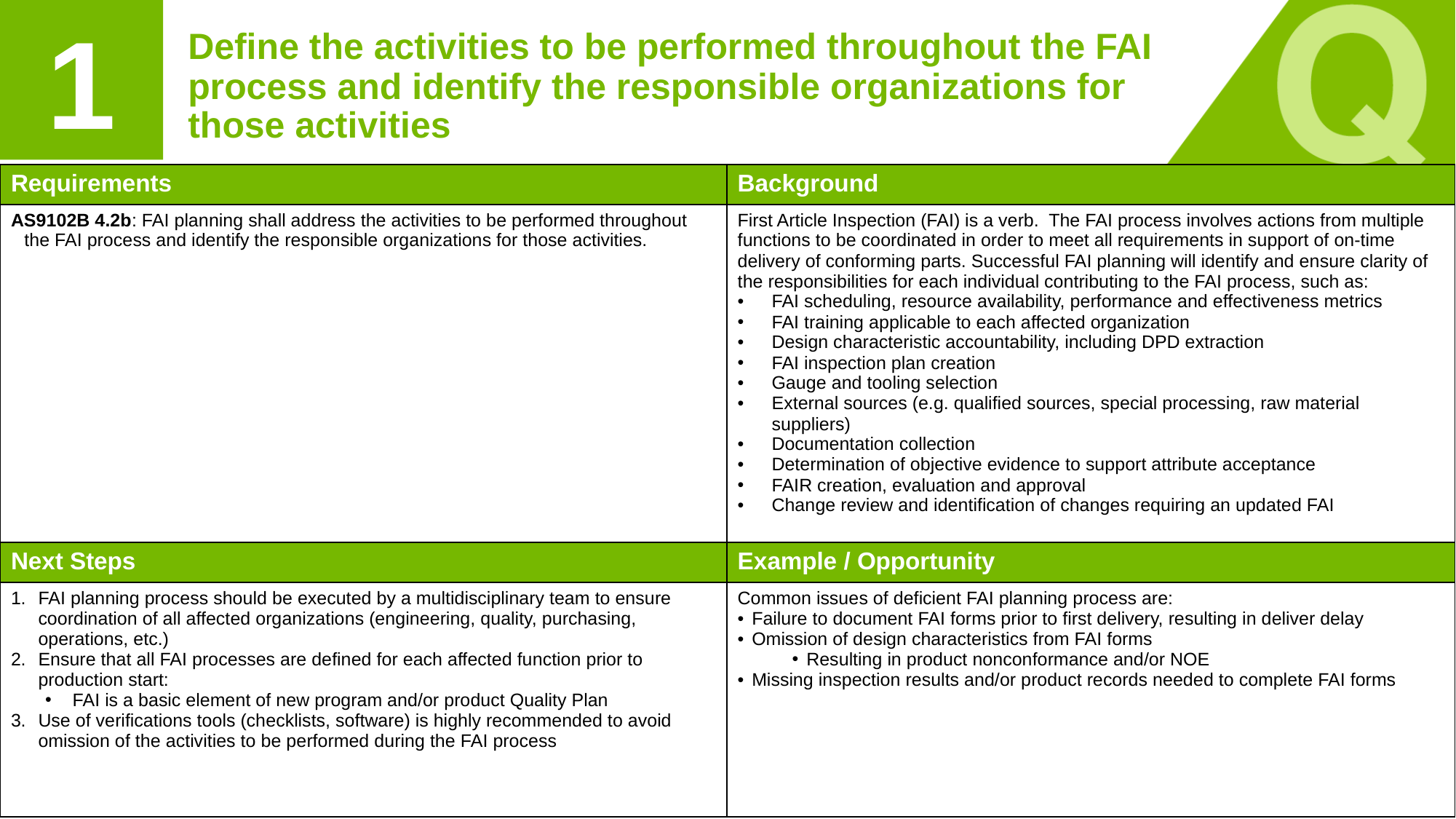

1
# Define the activities to be performed throughout the FAI process and identify the responsible organizations for those activities
| Requirements | Background |
| --- | --- |
| AS9102B 4.2b: FAI planning shall address the activities to be performed throughout the FAI process and identify the responsible organizations for those activities. | First Article Inspection (FAI) is a verb. The FAI process involves actions from multiple functions to be coordinated in order to meet all requirements in support of on-time delivery of conforming parts. Successful FAI planning will identify and ensure clarity of the responsibilities for each individual contributing to the FAI process, such as: FAI scheduling, resource availability, performance and effectiveness metrics FAI training applicable to each affected organization Design characteristic accountability, including DPD extraction FAI inspection plan creation Gauge and tooling selection External sources (e.g. qualified sources, special processing, raw material suppliers) Documentation collection Determination of objective evidence to support attribute acceptance FAIR creation, evaluation and approval Change review and identification of changes requiring an updated FAI |
| Next Steps | Example / Opportunity |
| FAI planning process should be executed by a multidisciplinary team to ensure coordination of all affected organizations (engineering, quality, purchasing, operations, etc.) Ensure that all FAI processes are defined for each affected function prior to production start: FAI is a basic element of new program and/or product Quality Plan Use of verifications tools (checklists, software) is highly recommended to avoid omission of the activities to be performed during the FAI process | Common issues of deficient FAI planning process are: Failure to document FAI forms prior to first delivery, resulting in deliver delay Omission of design characteristics from FAI forms Resulting in product nonconformance and/or NOE Missing inspection results and/or product records needed to complete FAI forms |